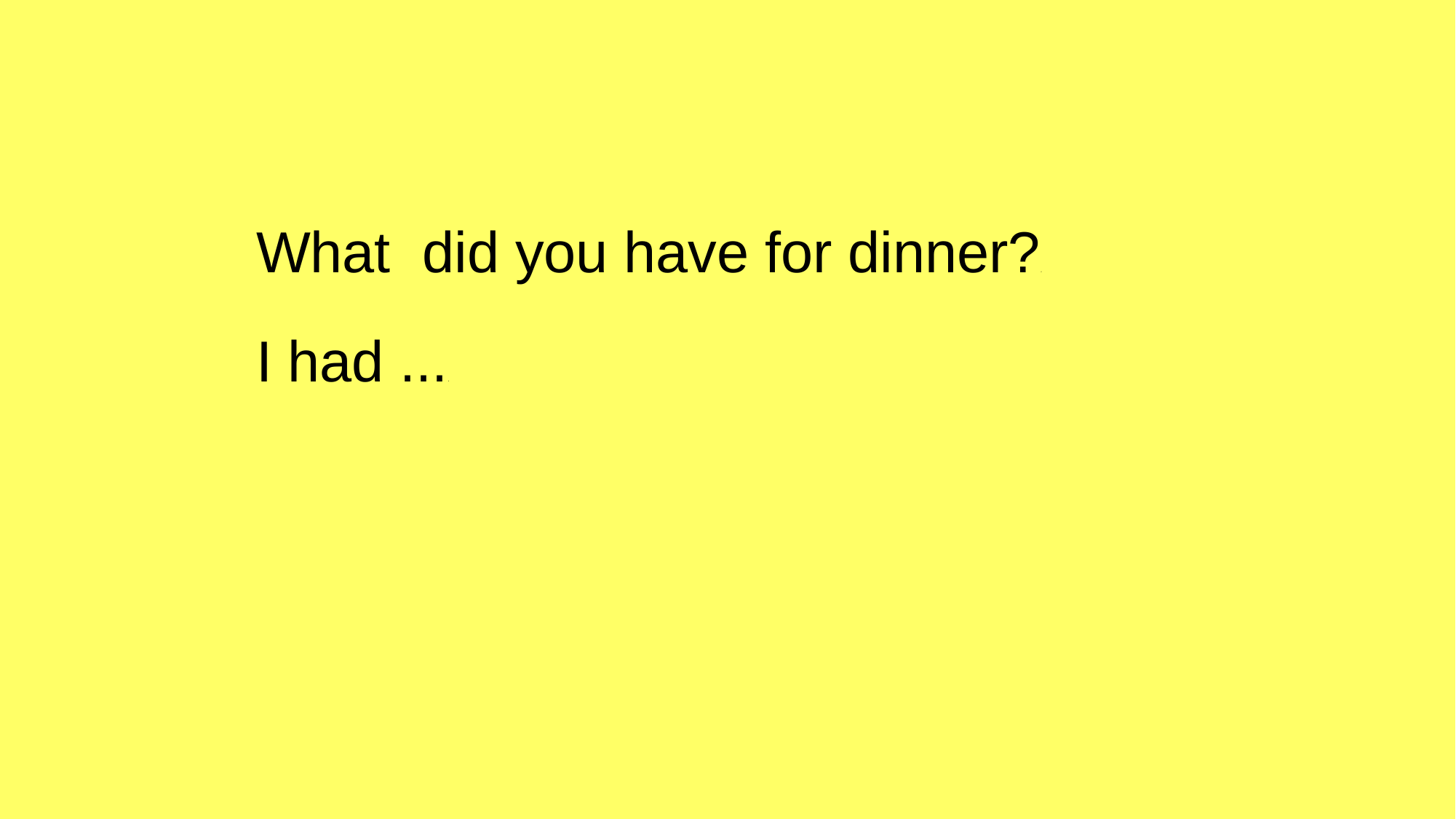

What  did you have for dinner?d
I had ...d